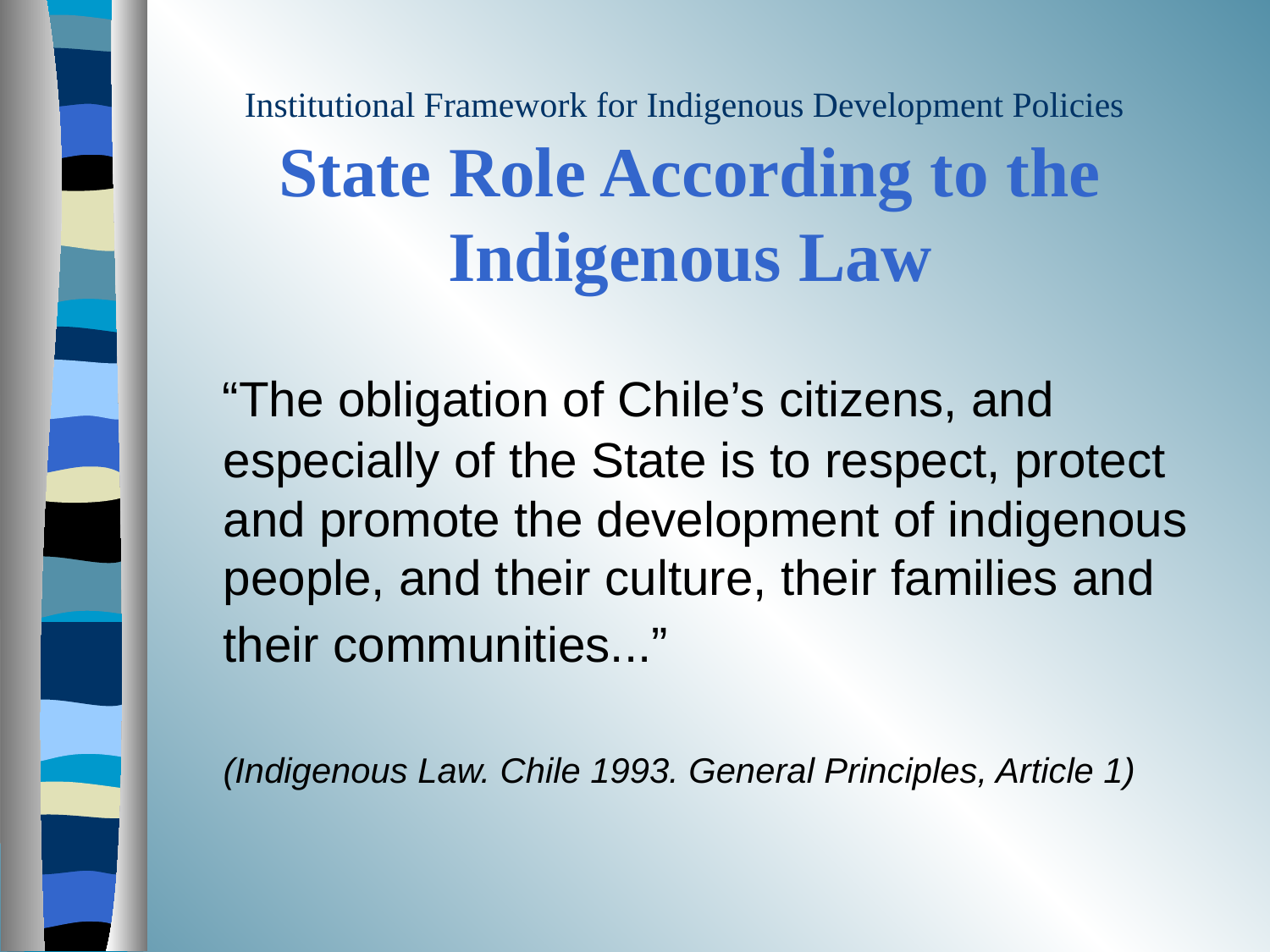

# Institutional Framework for Indigenous Development Policies State Role According to the Indigenous Law

   “The obligation of Chile’s citizens, and especially of the State is to respect, protect and promote the development of indigenous people, and their culture, their families and their communities...”

    (Indigenous Law. Chile 1993. General Principles, Article 1)